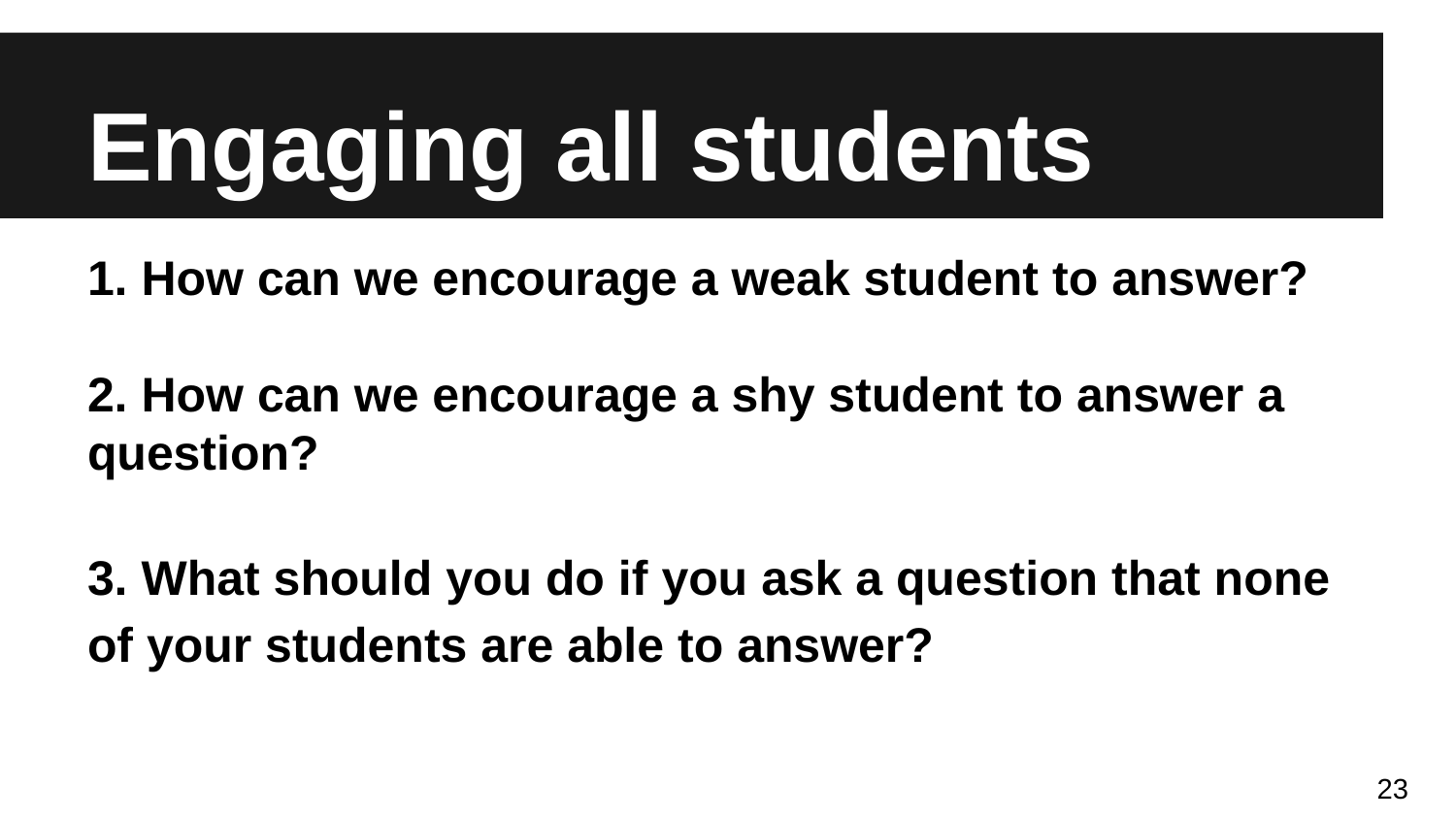

# Engaging all students
1. How can we encourage a weak student to answer?

2. How can we encourage a shy student to answer a question?

3. What should you do if you ask a question that none of your students are able to answer?
23